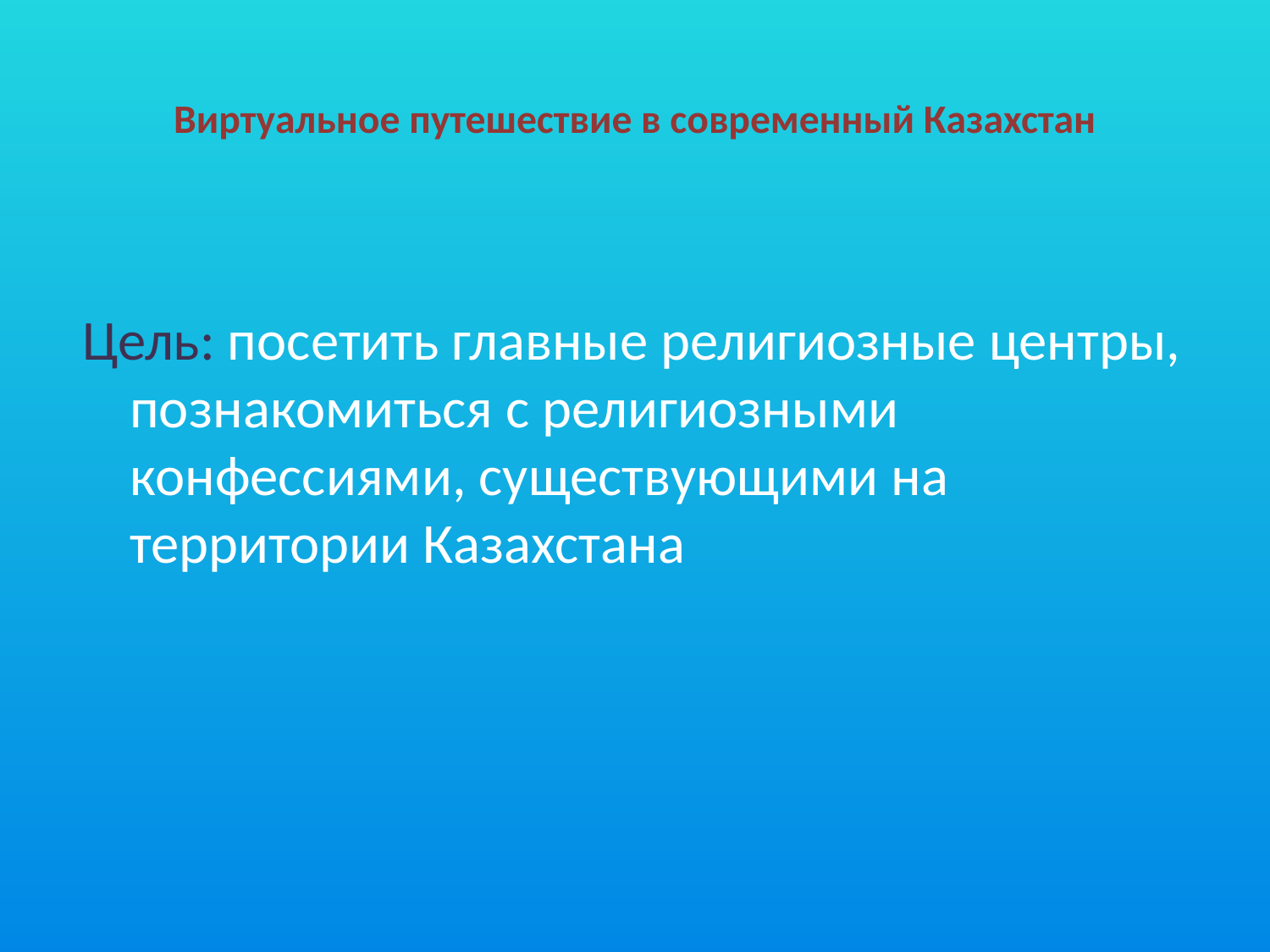

# Виртуальное путешествие в современный Казахстан

Цель: посетить главные религиозные центры, познакомиться с религиозными конфессиями, существующими на территории Казахстана